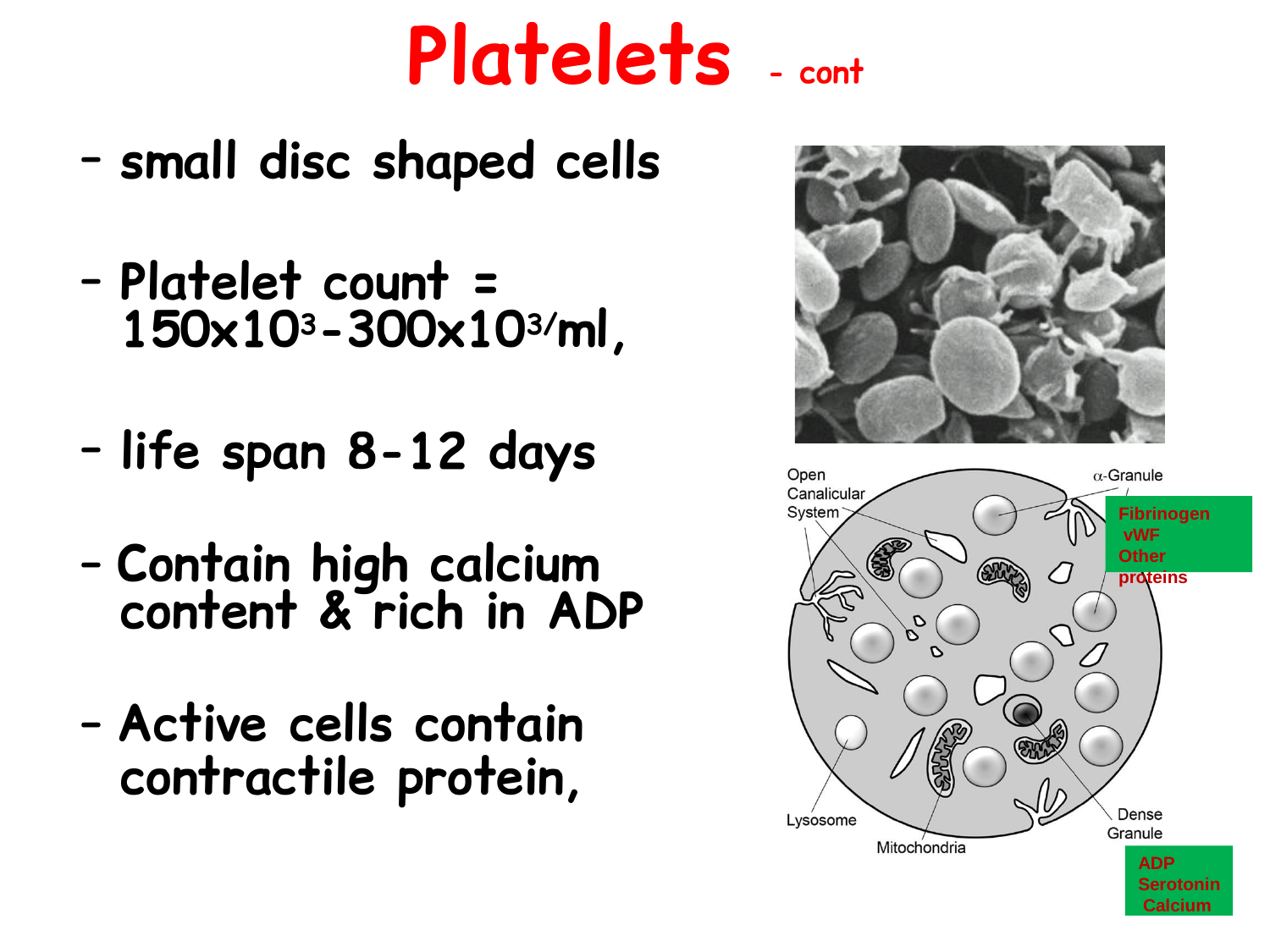

# Platelets
- cont
small disc shaped cells

Platelet count =  150x103-300x103/ml,

life span 8-12 days

Fibrinogen  vWF
Other proteins
– Contain high calcium  content & rich in ADP
– Active cells contain
contractile protein,
ADP
Serotonin  Calcium